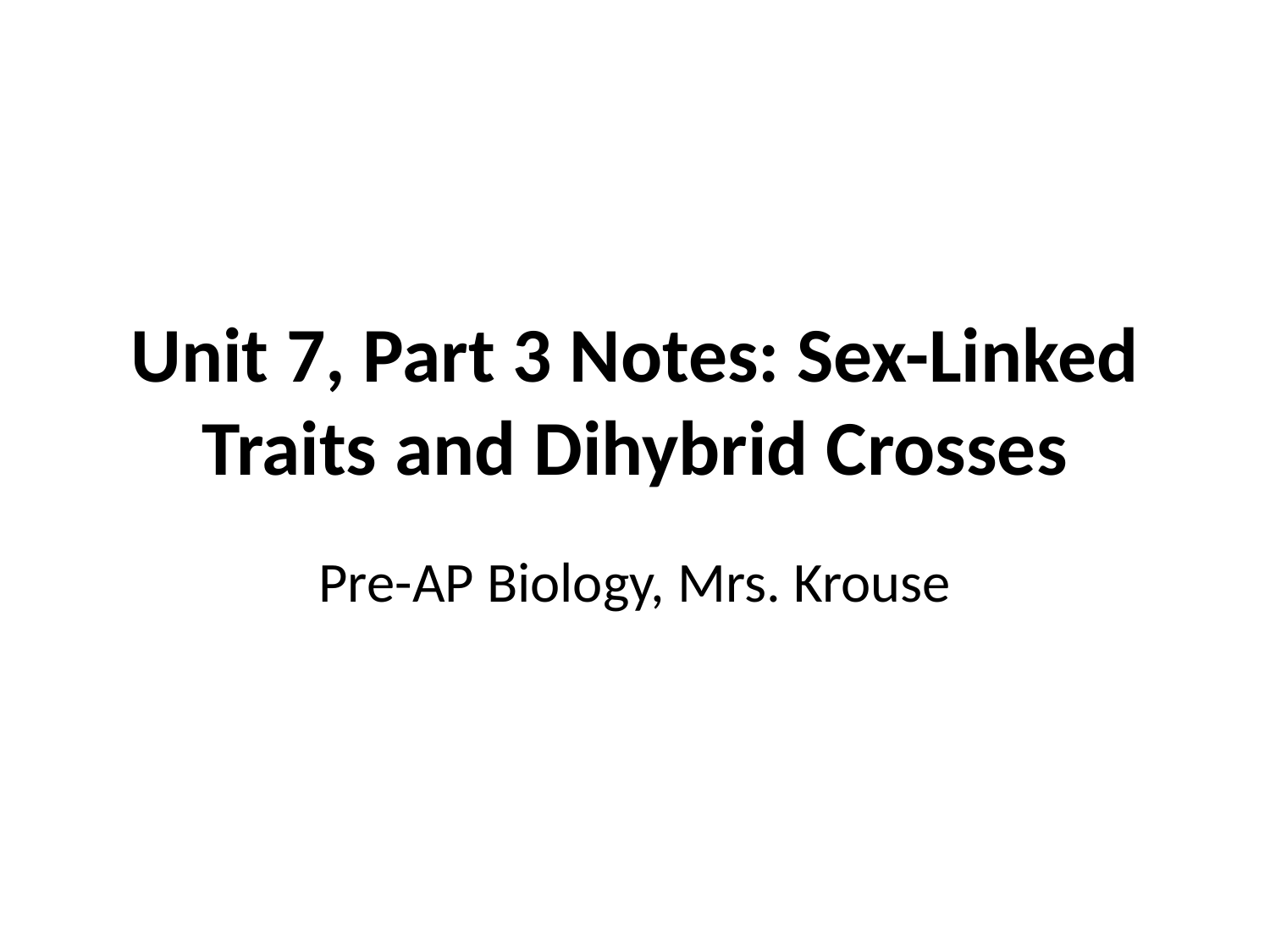

# Unit 7, Part 3 Notes: Sex-Linked Traits and Dihybrid Crosses
Pre-AP Biology, Mrs. Krouse